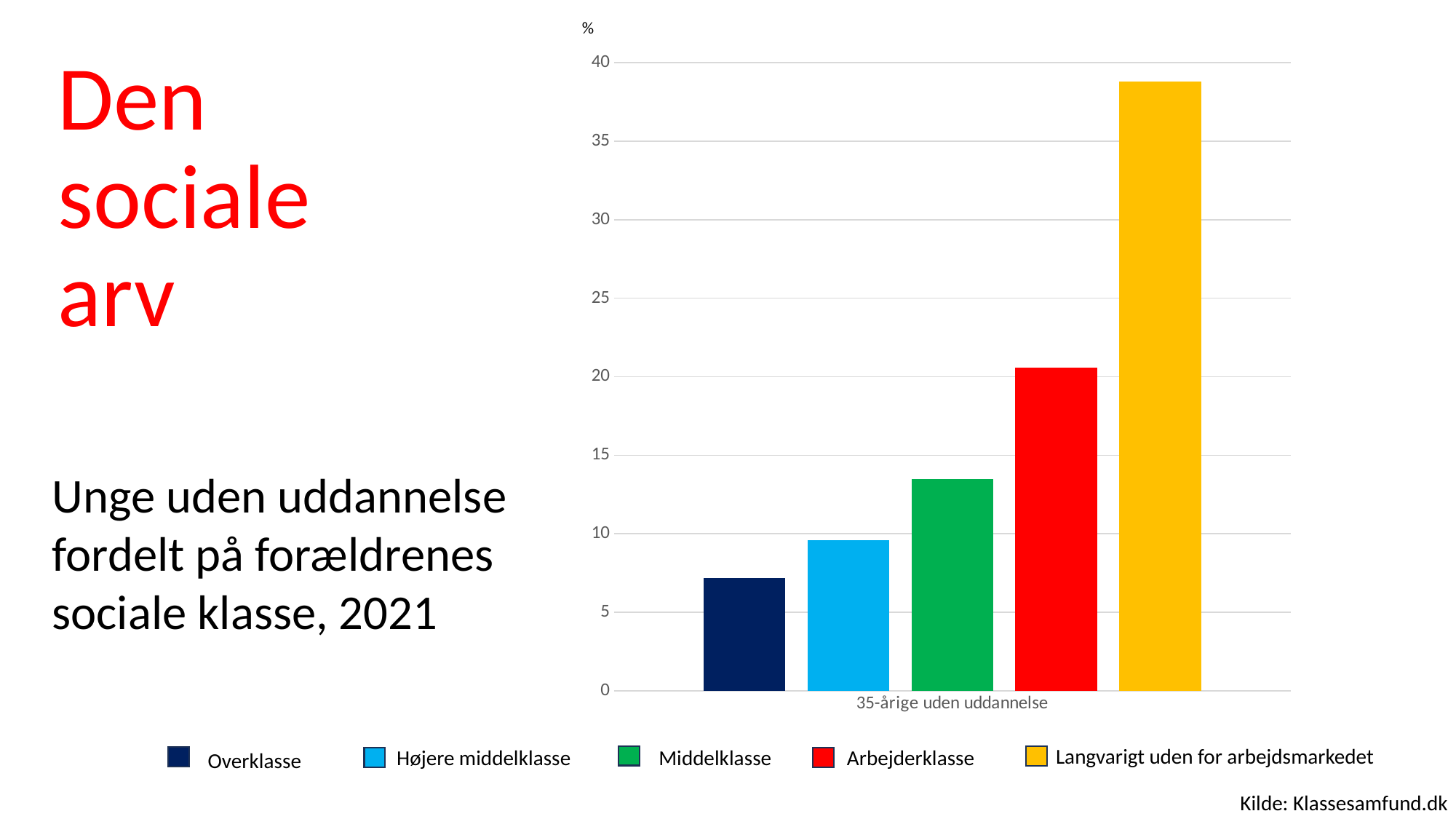

%

### Chart

| Category | Overklasse | Højere middelklasse | Middelklasse | Arbejderklasse | Uden for arbejdsmarkedet |
|---|---|---|---|---|---|
| 35-årige uden uddannelse | 7.2 | 9.6 | 13.5 | 20.6 | 38.8 |
# Den
sociale
arv
Unge uden uddannelse fordelt på forældrenes
sociale klasse, 2021
    Overklasse
    Langvarigt uden for arbejdsmarkedet
     Højere middelklasse
    Middelklasse
    Arbejderklasse

Kilde: Klassesamfund.dk